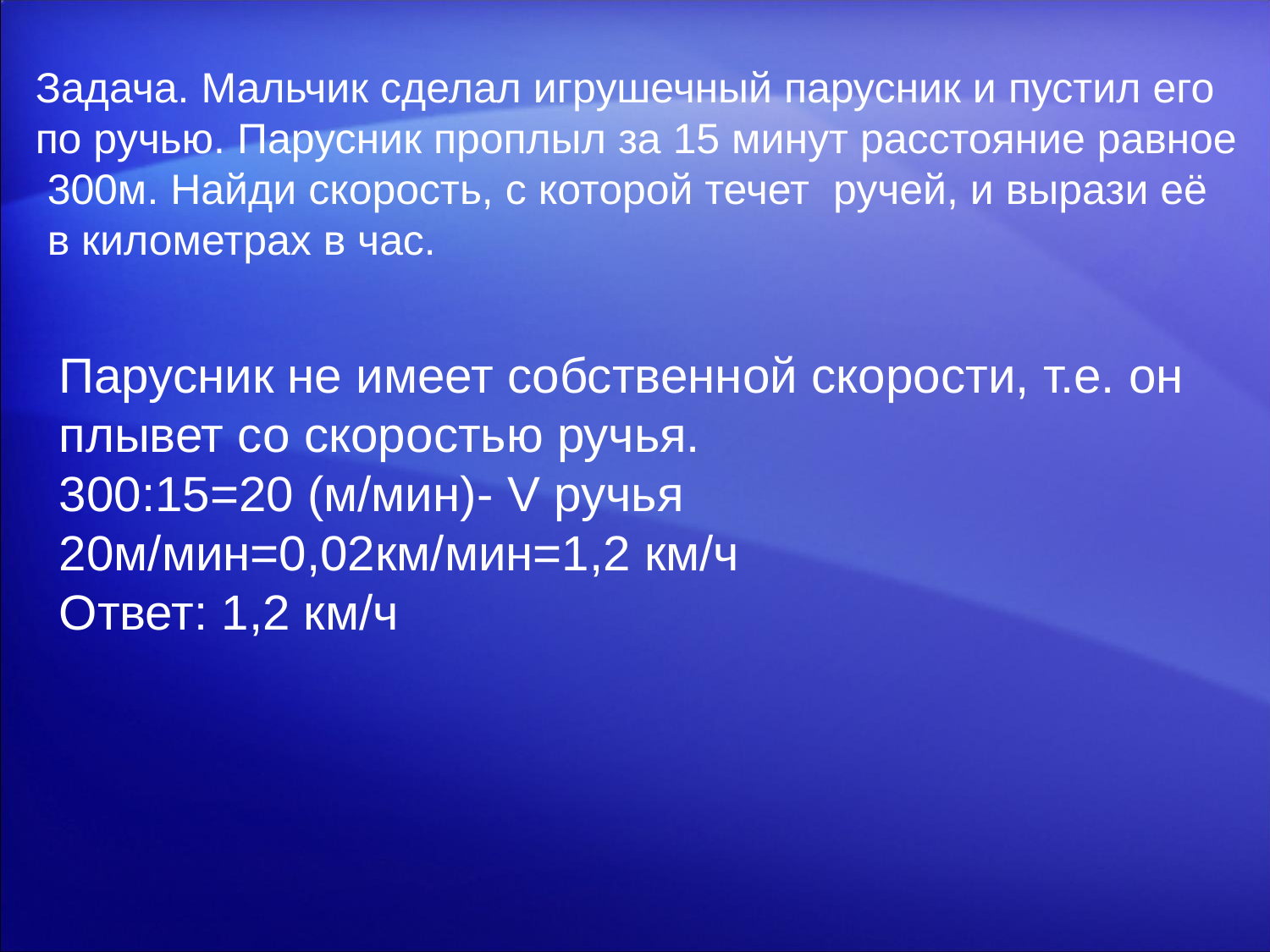

Задача. Мальчик сделал игрушечный парусник и пустил его
по ручью. Парусник проплыл за 15 минут расстояние равное
 300м. Найди скорость, с которой течет  ручей, и вырази её
 в километрах в час.
Парусник не имеет собственной скорости, т.е. он плывет со скоростью ручья.
300:15=20 (м/мин)- V ручья
20м/мин=0,02км/мин=1,2 км/ч
Ответ: 1,2 км/ч